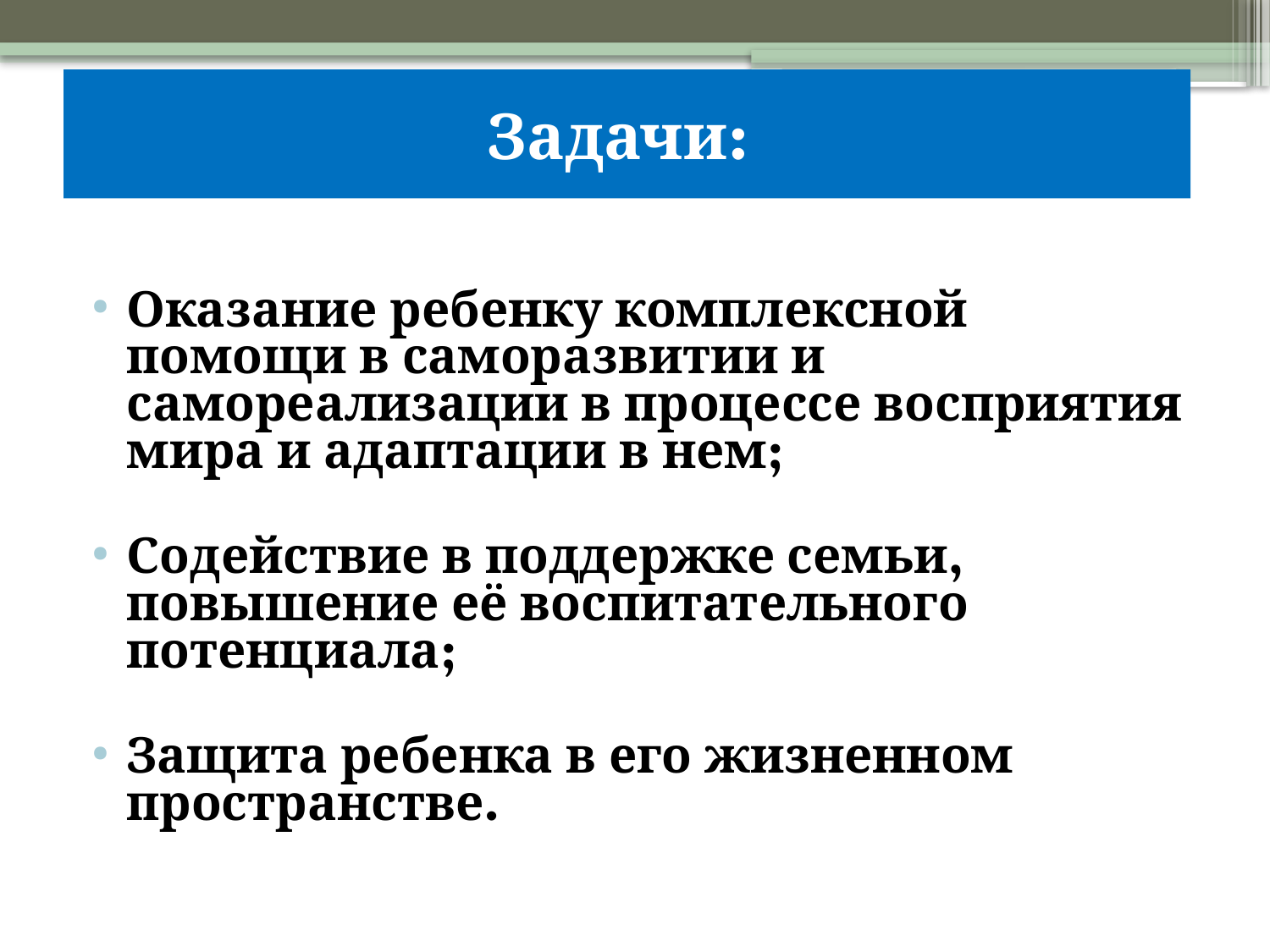

# Задачи:

Оказание ребенку комплексной помощи в саморазвитии и самореализации в процессе восприятия мира и адаптации в нем;

Содействие в поддержке семьи, повышение её воспитательного потенциала;

Защита ребенка в его жизненном пространстве.